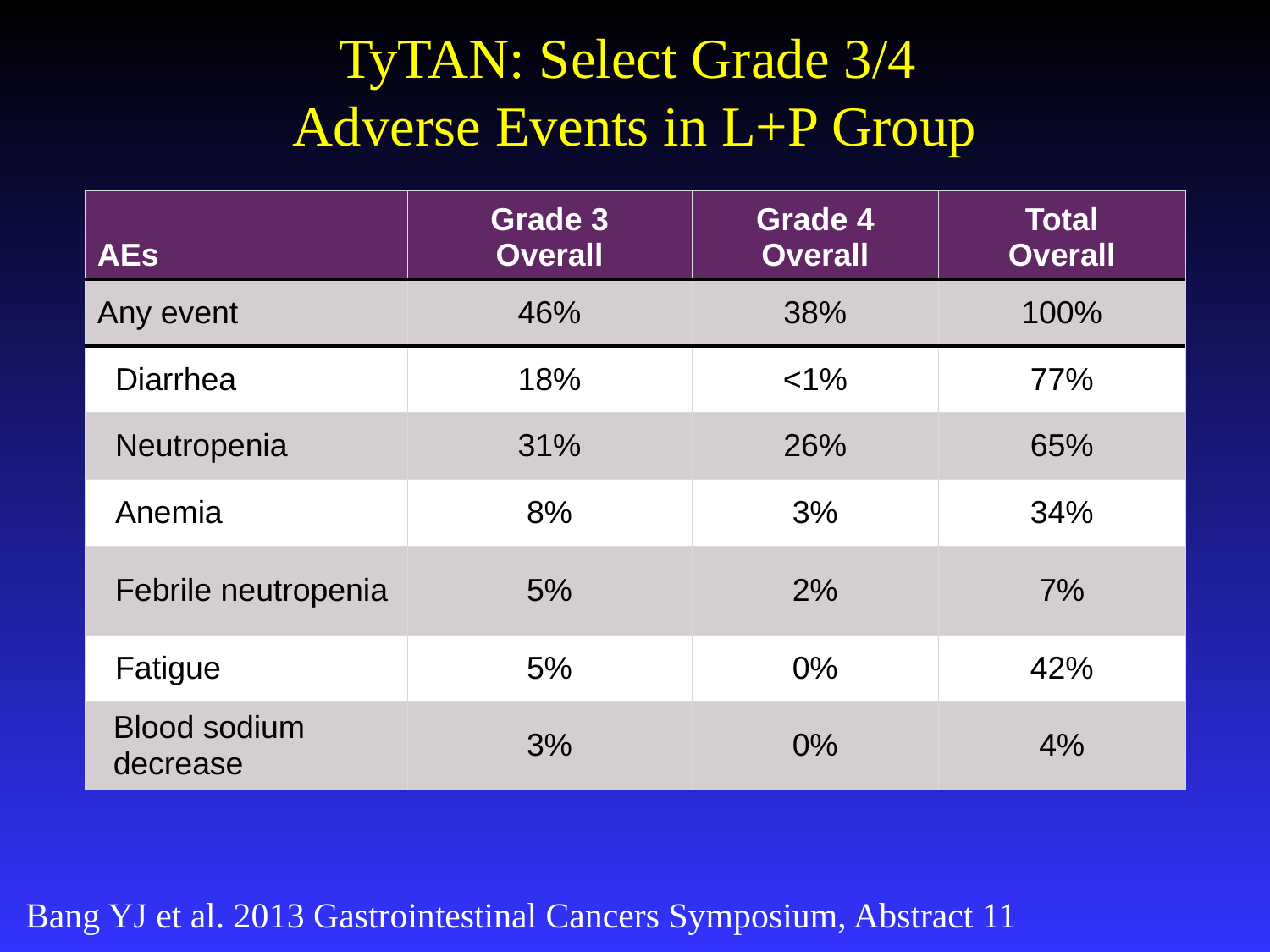

TyTAN: Select Grade 3/4
Adverse Events in L+P Group
| AEs | Grade 3 Overall | Grade 4 Overall | Total Overall |
| --- | --- | --- | --- |
| Any event | 46% | 38% | 100% |
| Diarrhea | 18% | <1% | 77% |
| Neutropenia | 31% | 26% | 65% |
| Anemia | 8% | 3% | 34% |
| Febrile neutropenia | 5% | 2% | 7% |
| Fatigue | 5% | 0% | 42% |
| Blood sodium decrease | 3% | 0% | 4% |
Bang YJ et al. 2013 Gastrointestinal Cancers Symposium, Abstract 11